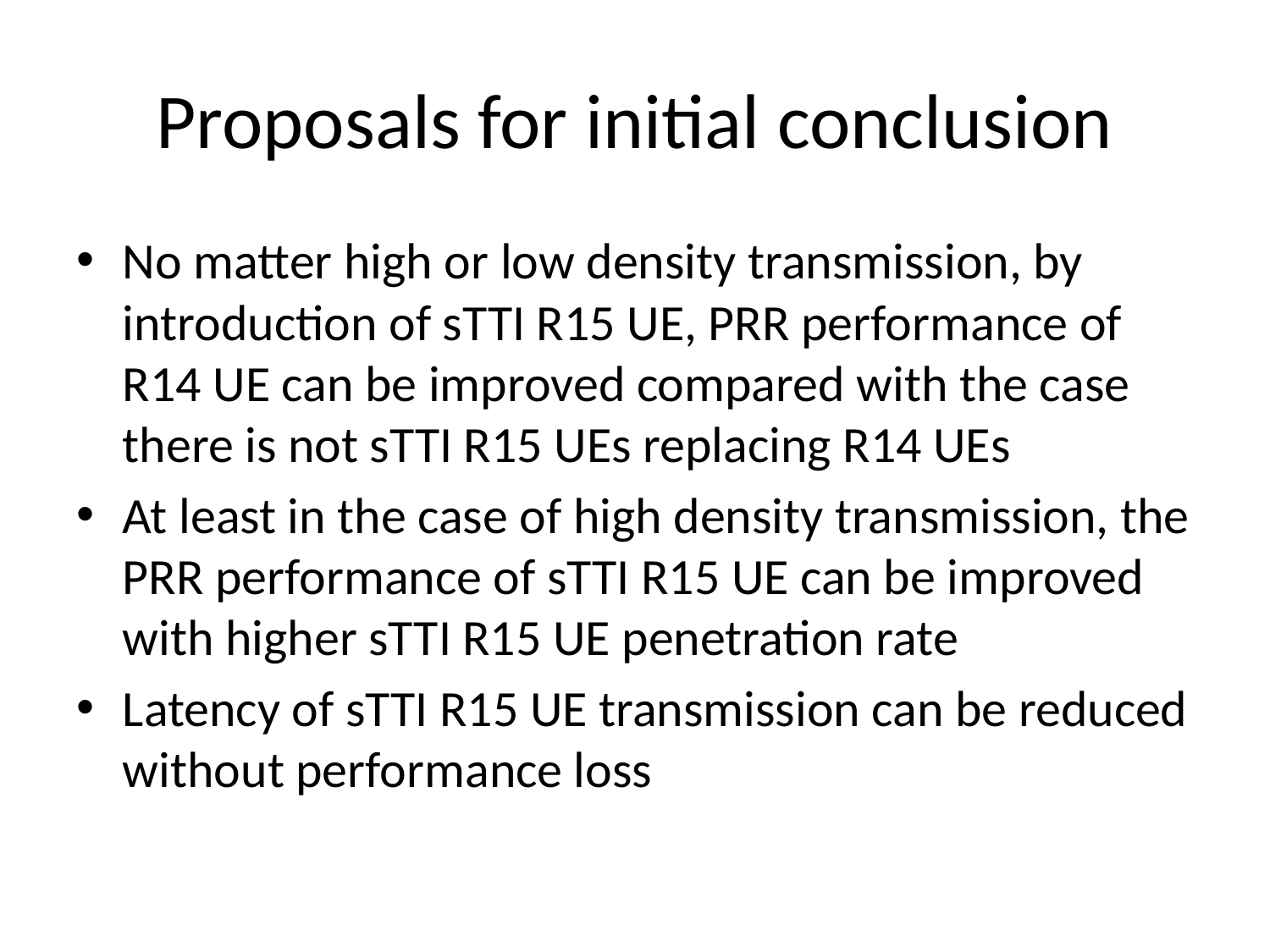

# Proposals for initial conclusion
No matter high or low density transmission, by introduction of sTTI R15 UE, PRR performance of R14 UE can be improved compared with the case there is not sTTI R15 UEs replacing R14 UEs
At least in the case of high density transmission, the PRR performance of sTTI R15 UE can be improved with higher sTTI R15 UE penetration rate
Latency of sTTI R15 UE transmission can be reduced without performance loss